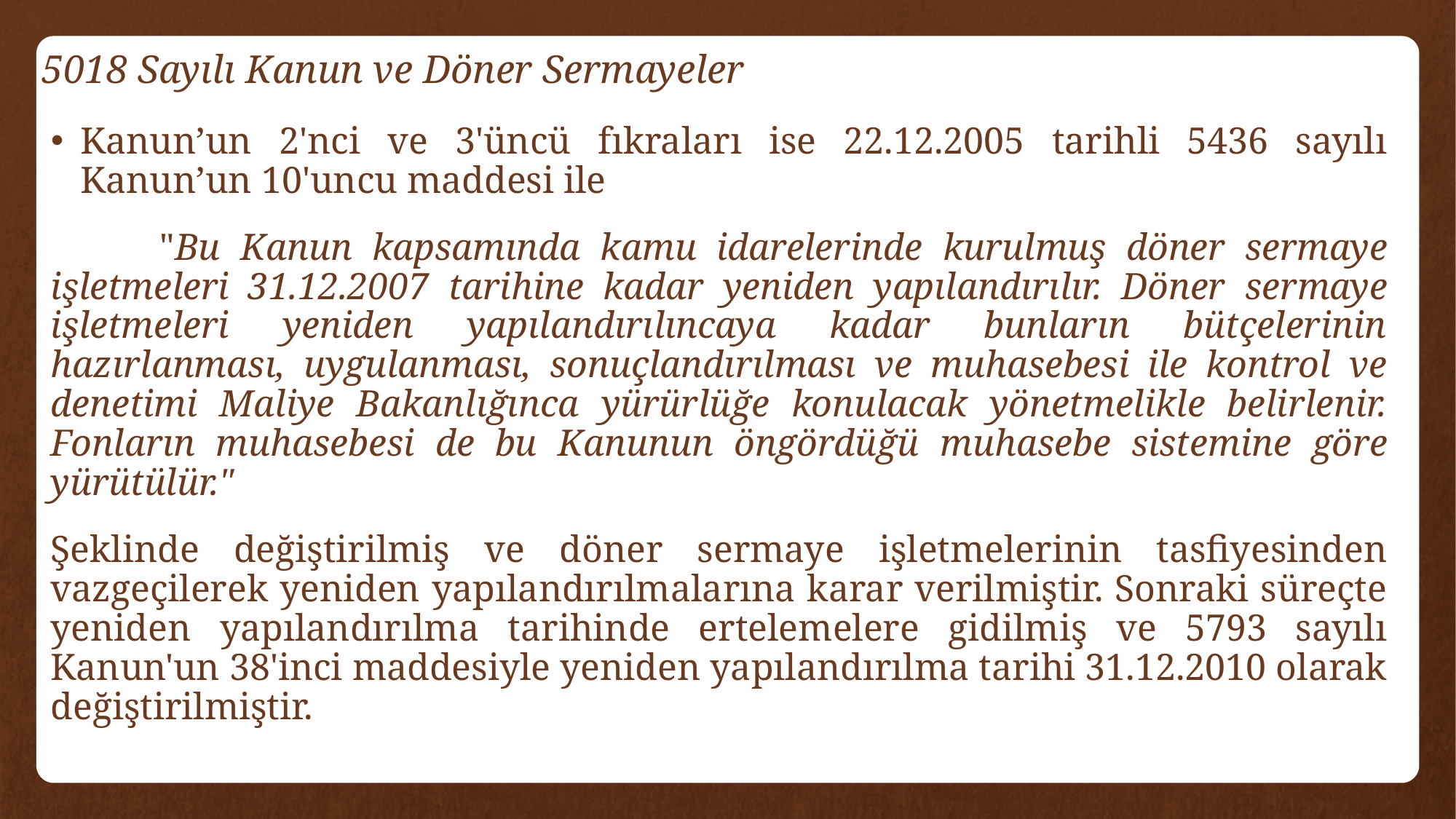

# 5018 Sayılı Kanun ve Döner Sermayeler
Kanun’un 2'nci ve 3'üncü fıkraları ise 22.12.2005 tarihli 5436 sayılı Kanun’un 10'uncu maddesi ile
	"Bu Kanun kapsamında kamu idarelerinde kurulmuş döner sermaye işletmeleri 31.12.2007 tarihine kadar yeniden yapılandırılır. Döner sermaye işletmeleri yeniden yapılandırılıncaya kadar bunların bütçelerinin hazırlanması, uygulanması, sonuçlandırılması ve muhasebesi ile kontrol ve denetimi Maliye Bakanlığınca yürürlüğe konulacak yönetmelikle belirlenir. Fonların muhasebesi de bu Kanunun öngördüğü muhasebe sistemine göre yürütülür."
Şeklinde değiştirilmiş ve döner sermaye işletmelerinin tasfiyesinden vazgeçilerek yeniden yapılandırılmalarına karar verilmiştir. Sonraki süreçte yeniden yapılandırılma tarihinde ertelemelere gidilmiş ve 5793 sayılı Kanun'un 38'inci maddesiyle yeniden yapılandırılma tarihi 31.12.2010 olarak değiştirilmiştir.